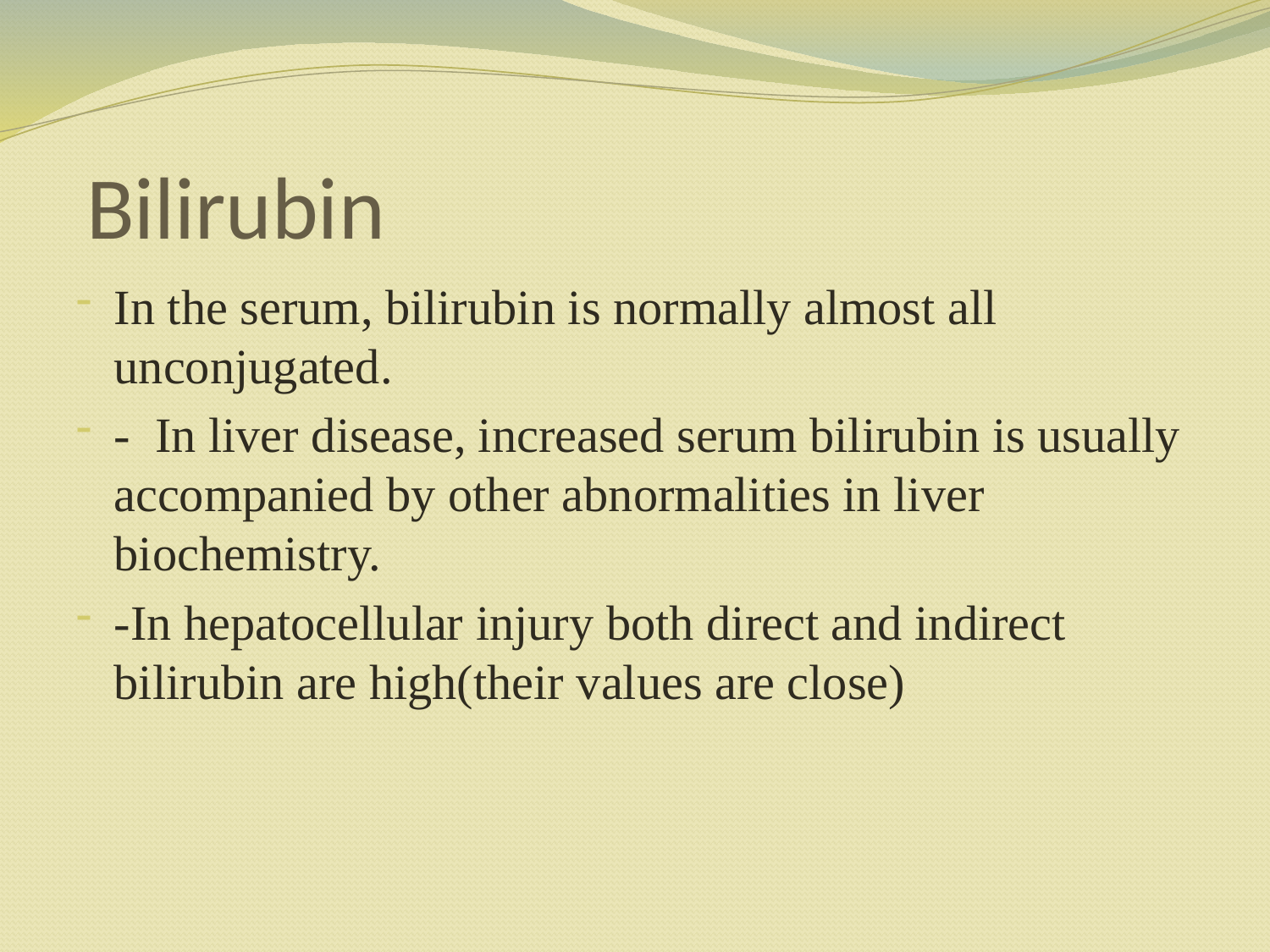

# Bilirubin
In the serum, bilirubin is normally almost all unconjugated.
-  In liver disease, increased serum bilirubin is usually accompanied by other abnormalities in liver biochemistry.
-In hepatocellular injury both direct and indirect bilirubin are high(their values are close)